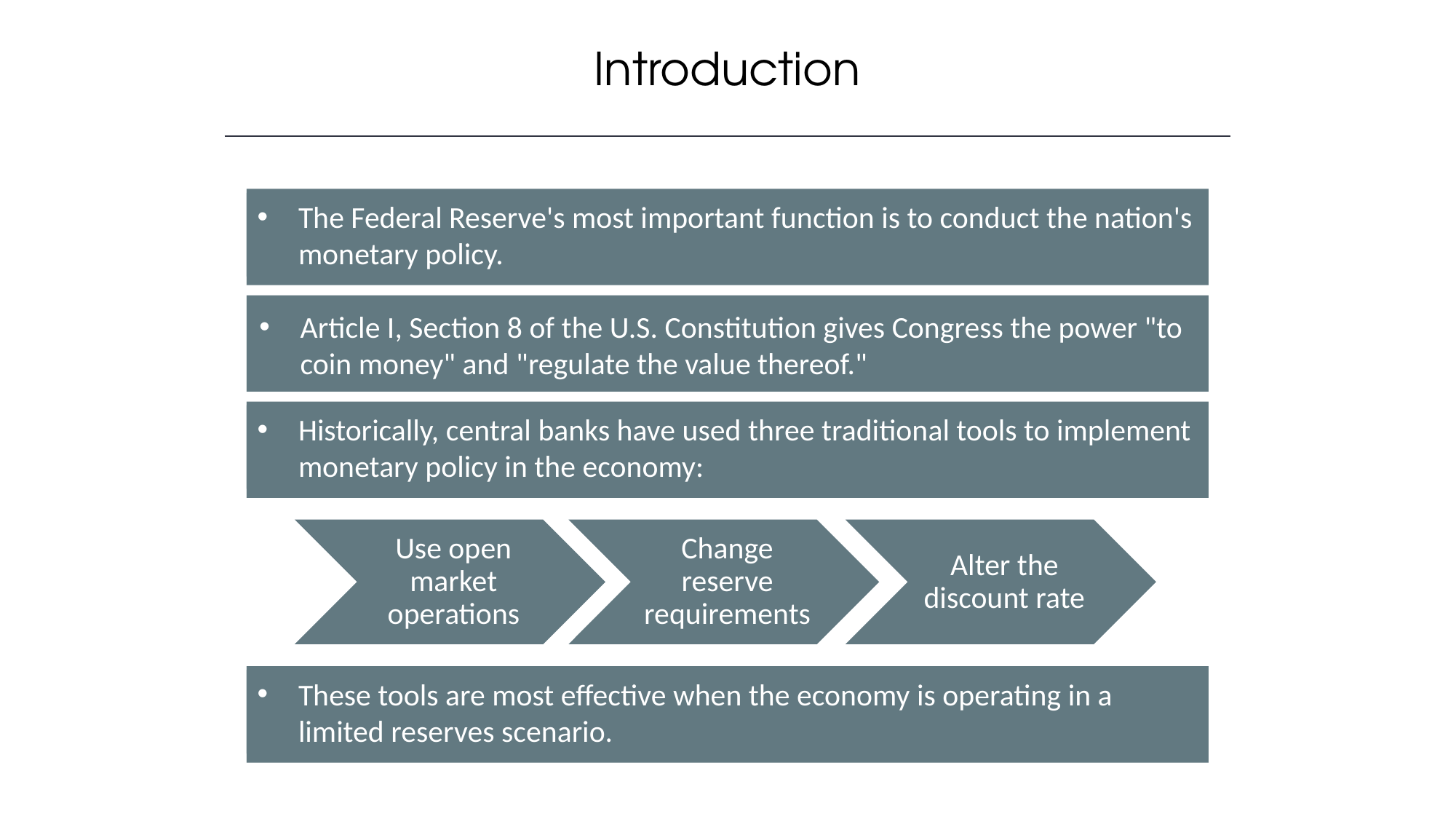

Introduction

The Federal Reserve's most important function is to conduct the nation's monetary policy.

Article I, Section 8 of the U.S. Constitution gives Congress the power "to coin money" and "regulate the value thereof."

Historically, central banks have used three traditional tools to implement monetary policy in the economy:
Use open market operations
Change reserve requirements
Alter the discount rate

These tools are most effective when the economy is operating in a limited reserves scenario.